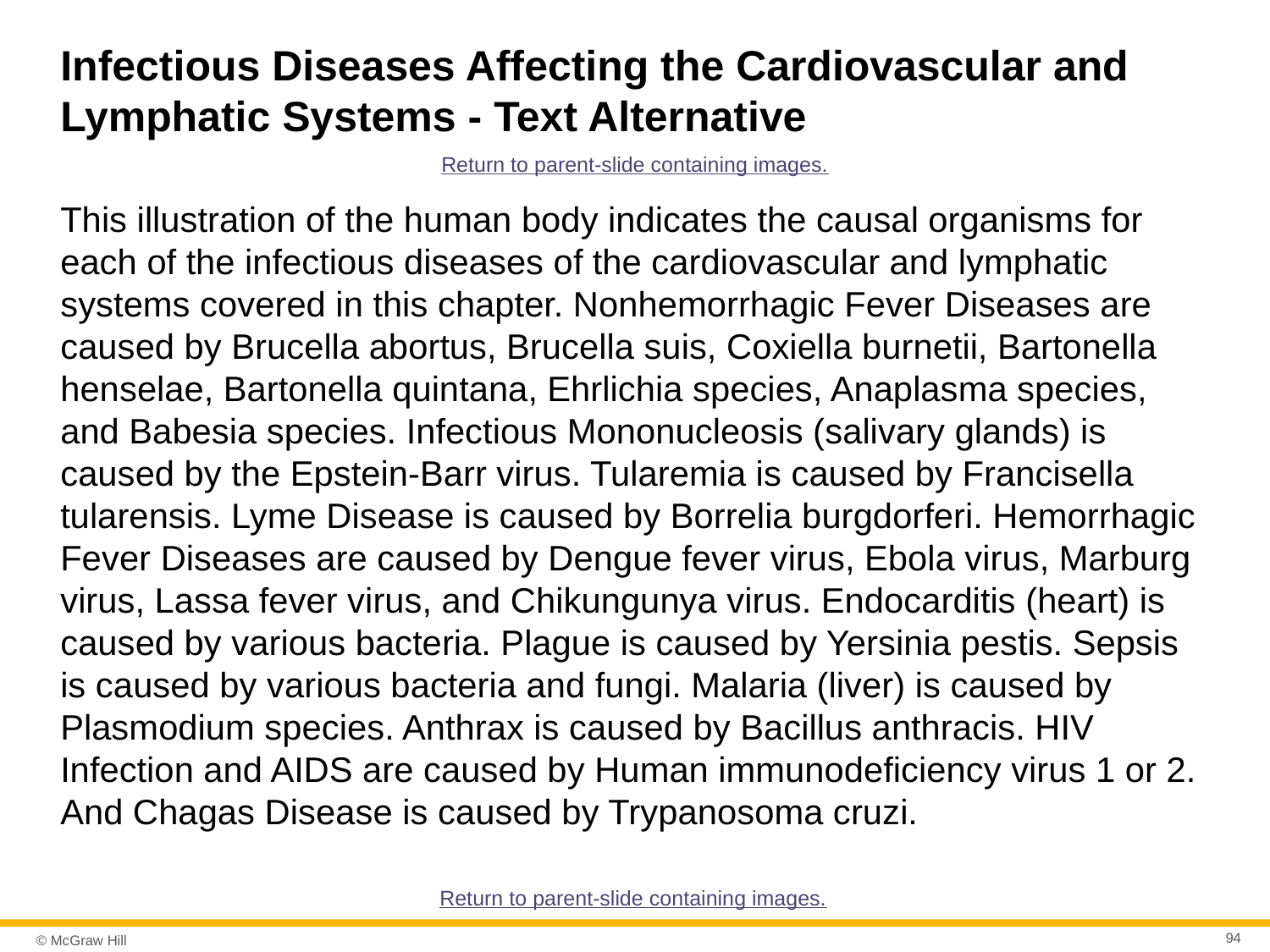

# Infectious Diseases Affecting the Cardiovascular and Lymphatic Systems - Text Alternative
Return to parent-slide containing images.
This illustration of the human body indicates the causal organisms for each of the infectious diseases of the cardiovascular and lymphatic systems covered in this chapter. Nonhemorrhagic Fever Diseases are caused by Brucella abortus, Brucella suis, Coxiella burnetii, Bartonella henselae, Bartonella quintana, Ehrlichia species, Anaplasma species, and Babesia species. Infectious Mononucleosis (salivary glands) is caused by the Epstein-Barr virus. Tularemia is caused by Francisella tularensis. Lyme Disease is caused by Borrelia burgdorferi. Hemorrhagic Fever Diseases are caused by Dengue fever virus, Ebola virus, Marburg virus, Lassa fever virus, and Chikungunya virus. Endocarditis (heart) is caused by various bacteria. Plague is caused by Yersinia pestis. Sepsis is caused by various bacteria and fungi. Malaria (liver) is caused by Plasmodium species. Anthrax is caused by Bacillus anthracis. HIV Infection and AIDS are caused by Human immunodeficiency virus 1 or 2. And Chagas Disease is caused by Trypanosoma cruzi.
Return to parent-slide containing images.